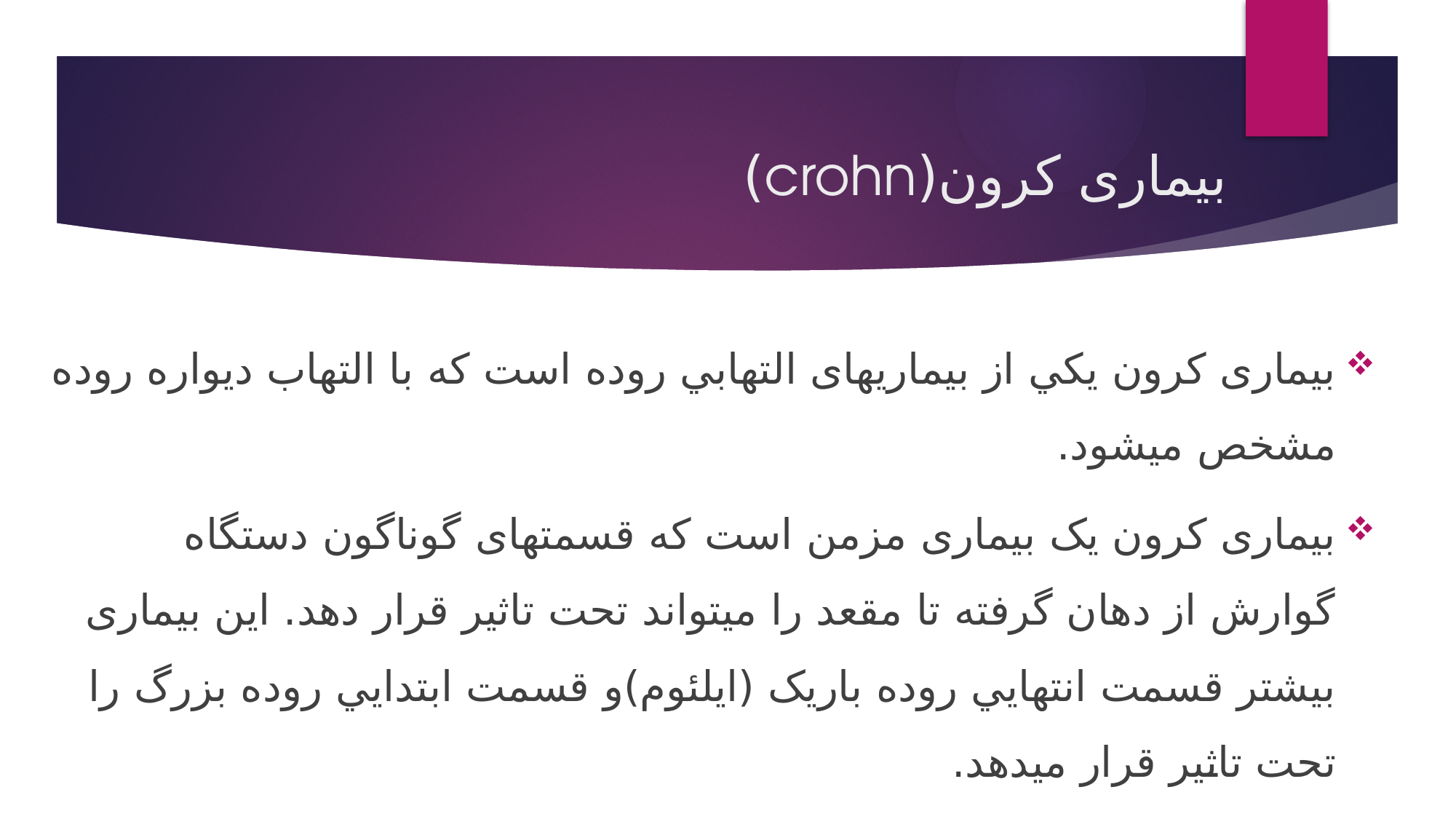

# بیماری کرون(crohn)
بیماری كرون يکي از بيماريهای التهابي روده است كه با التهاب ديواره روده مشخص ميشود.
بيماری كرون يک بيماری مزمن است كه قسمتهای گوناگون دستگاه گوارش از دهان گرفته تا مقعد را ميتواند تحت تاثير قرار دهد. اين بيماری بيشتر قسمت انتهايي روده باريک (ايلئوم)و قسمت ابتدايي روده بزرگ را تحت تاثير قرار ميدهد.